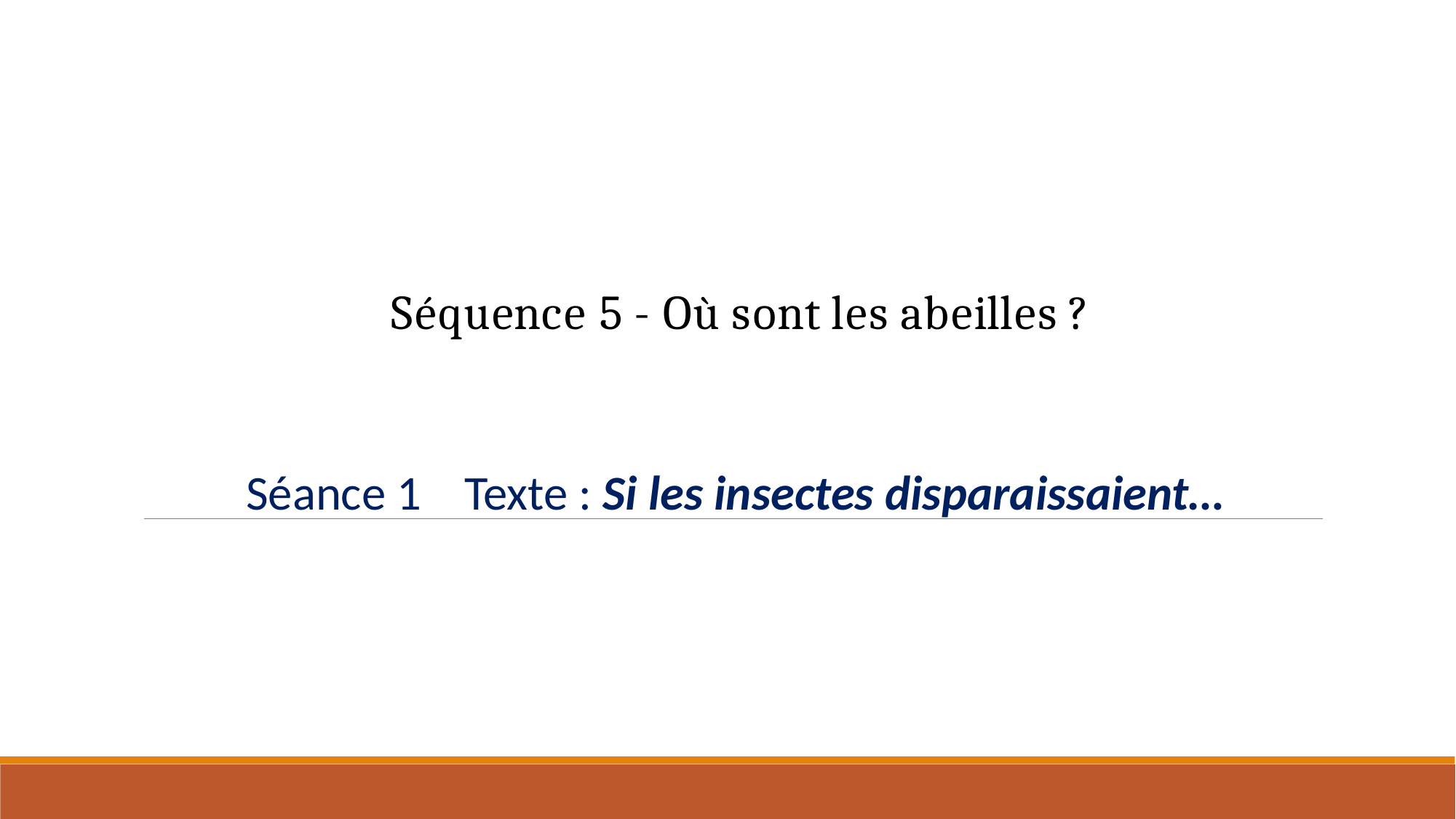

Séquence 5 - Où sont les abeilles ?
Séance 1	Texte : Si les insectes disparaissaient…